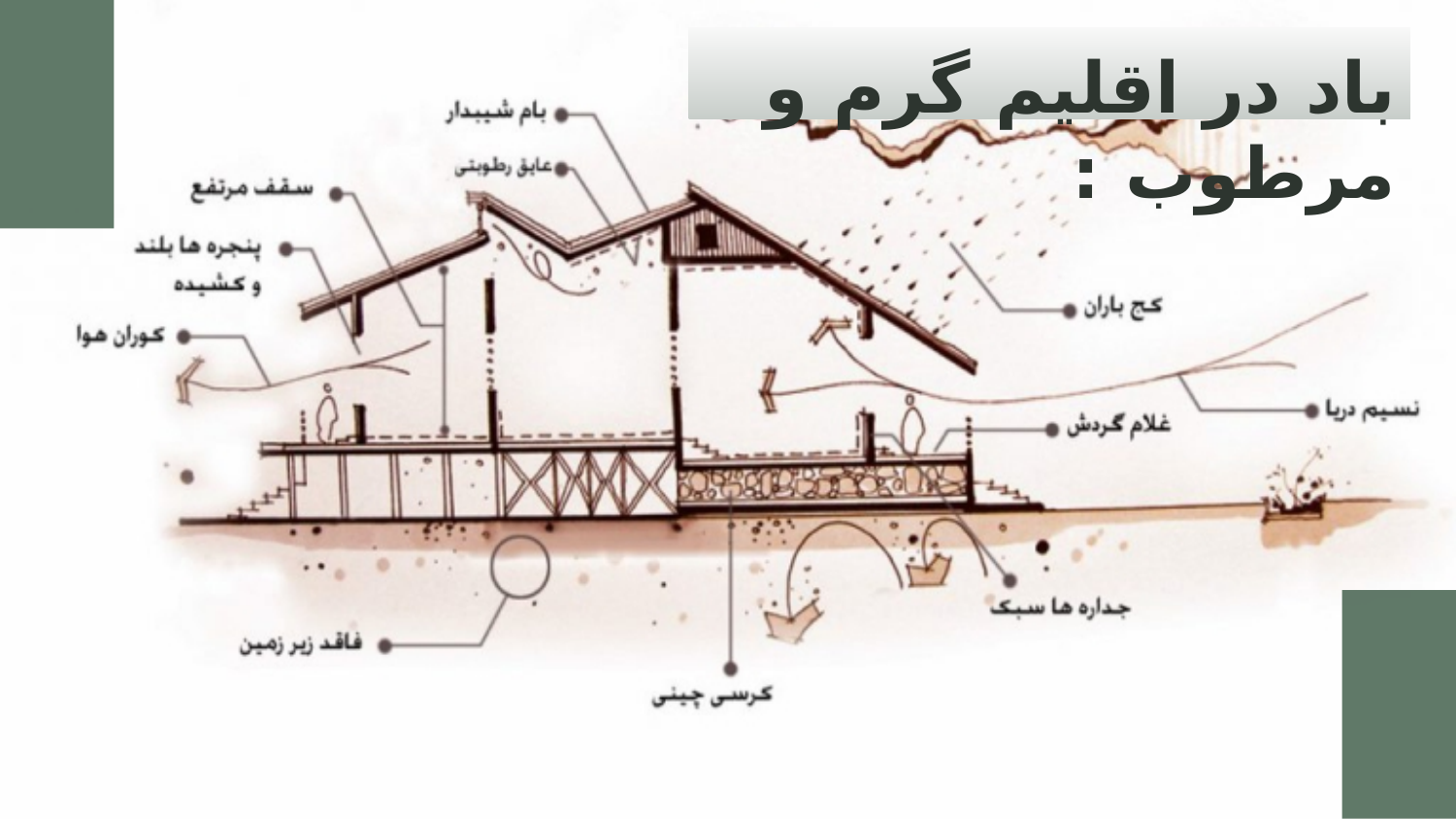

# باد در اقلیم گرم و مرطوب :